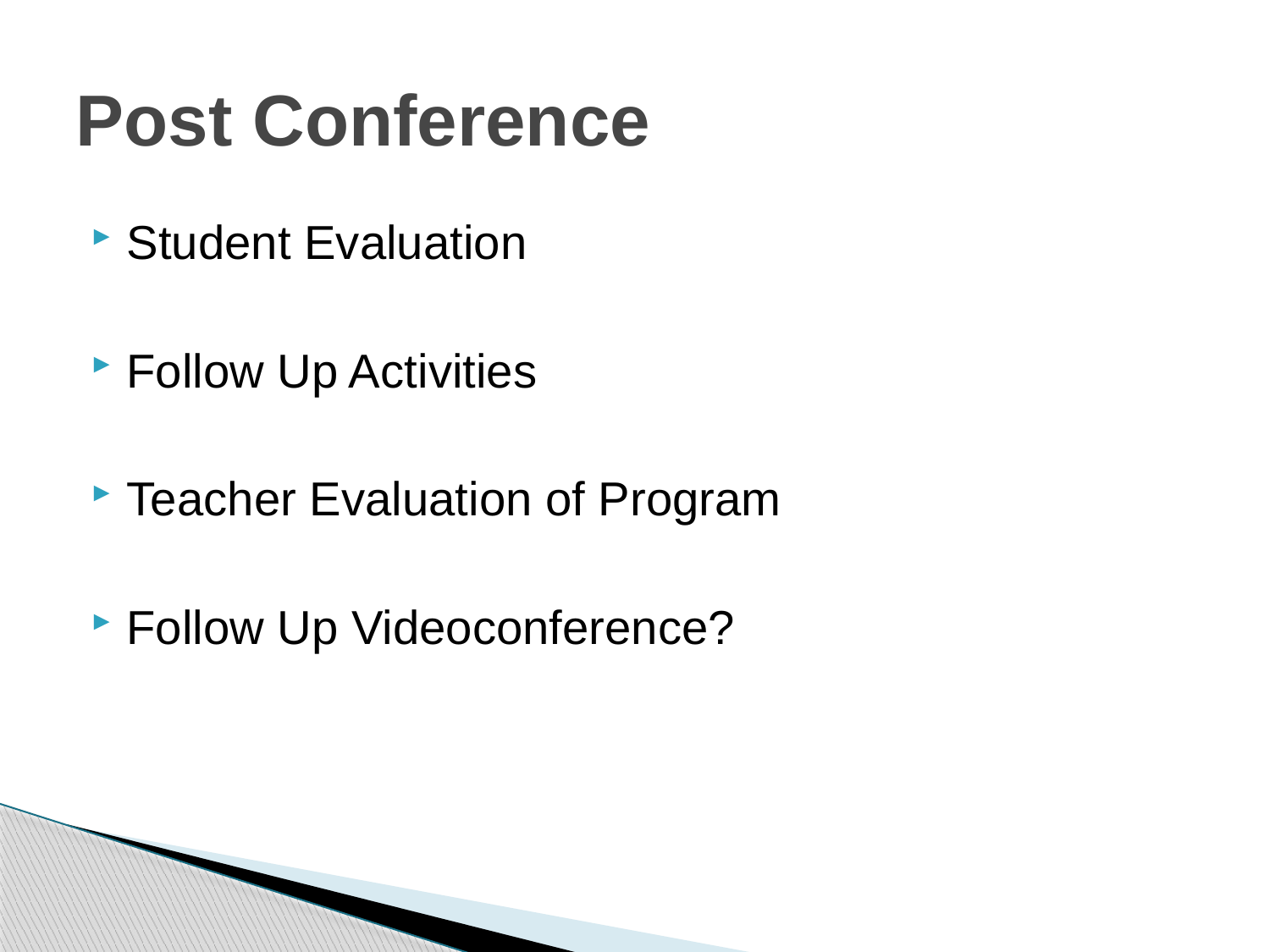

# Post Conference
Student Evaluation

Follow Up Activities

Teacher Evaluation of Program

Follow Up Videoconference?